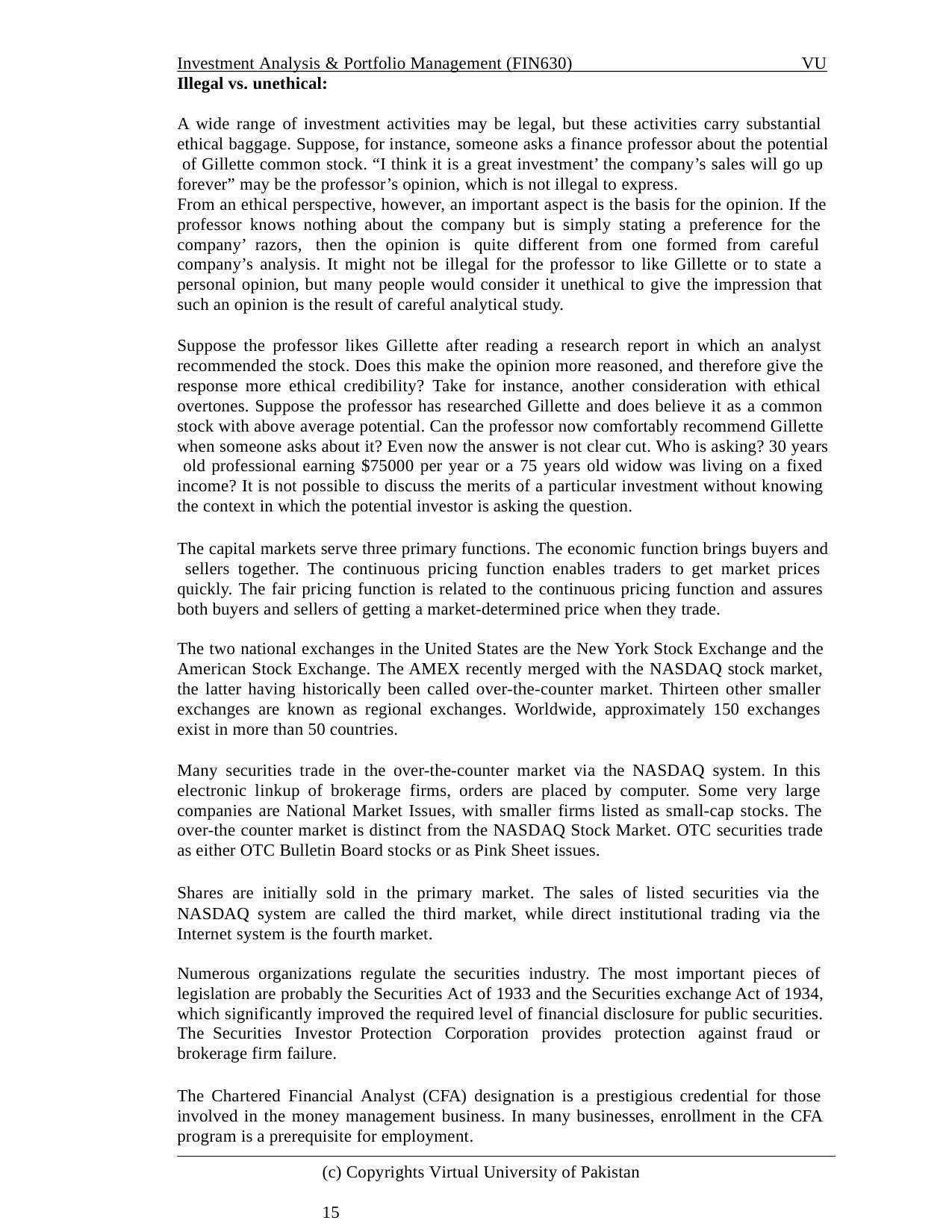

Investment Analysis & Portfolio Management (FIN630)
VU
Illegal vs. unethical:

A wide range of investment activities may be legal, but these activities carry substantial  ethical baggage. Suppose, for instance, someone asks a finance professor about the potential  of Gillette common stock. “I think it is a great investment’ the company’s sales will go up  forever” may be the professor’s opinion, which is not illegal to express.
From an ethical perspective, however, an important aspect is the basis for the opinion. If the
professor knows nothing about the company but is simply stating a preference for the  company’ razors, then the opinion is quite different from one formed from careful  company’s analysis. It might not be illegal for the professor to like Gillette or to state a  personal opinion, but many people would consider it unethical to give the impression that  such an opinion is the result of careful analytical study.

Suppose the professor likes Gillette after reading a research report in which an analyst  recommended the stock. Does this make the opinion more reasoned, and therefore give the  response more ethical credibility? Take for instance, another consideration with ethical  overtones. Suppose the professor has researched Gillette and does believe it as a common  stock with above average potential. Can the professor now comfortably recommend Gillette  when someone asks about it? Even now the answer is not clear cut. Who is asking? 30 years  old professional earning $75000 per year or a 75 years old widow was living on a fixed  income? It is not possible to discuss the merits of a particular investment without knowing  the context in which the potential investor is asking the question.

The capital markets serve three primary functions. The economic function brings buyers and  sellers together. The continuous pricing function enables traders to get market prices  quickly. The fair pricing function is related to the continuous pricing function and assures  both buyers and sellers of getting a market-determined price when they trade.

The two national exchanges in the United States are the New York Stock Exchange and the  American Stock Exchange. The AMEX recently merged with the NASDAQ stock market,  the latter having historically been called over-the-counter market. Thirteen other smaller  exchanges are known as regional exchanges. Worldwide, approximately 150 exchanges  exist in more than 50 countries.

Many securities trade in the over-the-counter market via the NASDAQ system. In this  electronic linkup of brokerage firms, orders are placed by computer. Some very large  companies are National Market Issues, with smaller firms listed as small-cap stocks. The  over-the counter market is distinct from the NASDAQ Stock Market. OTC securities trade  as either OTC Bulletin Board stocks or as Pink Sheet issues.

Shares are initially sold in the primary market. The sales of listed securities via the  NASDAQ system are called the third market, while direct institutional trading via the  Internet system is the fourth market.

Numerous organizations regulate the securities industry. The most important pieces of  legislation are probably the Securities Act of 1933 and the Securities exchange Act of 1934,  which significantly improved the required level of financial disclosure for public securities.  The Securities Investor Protection Corporation provides protection against fraud or  brokerage firm failure.

The Chartered Financial Analyst (CFA) designation is a prestigious credential for those  involved in the money management business. In many businesses, enrollment in the CFA  program is a prerequisite for employment.
(c) Copyrights Virtual University of Pakistan	15